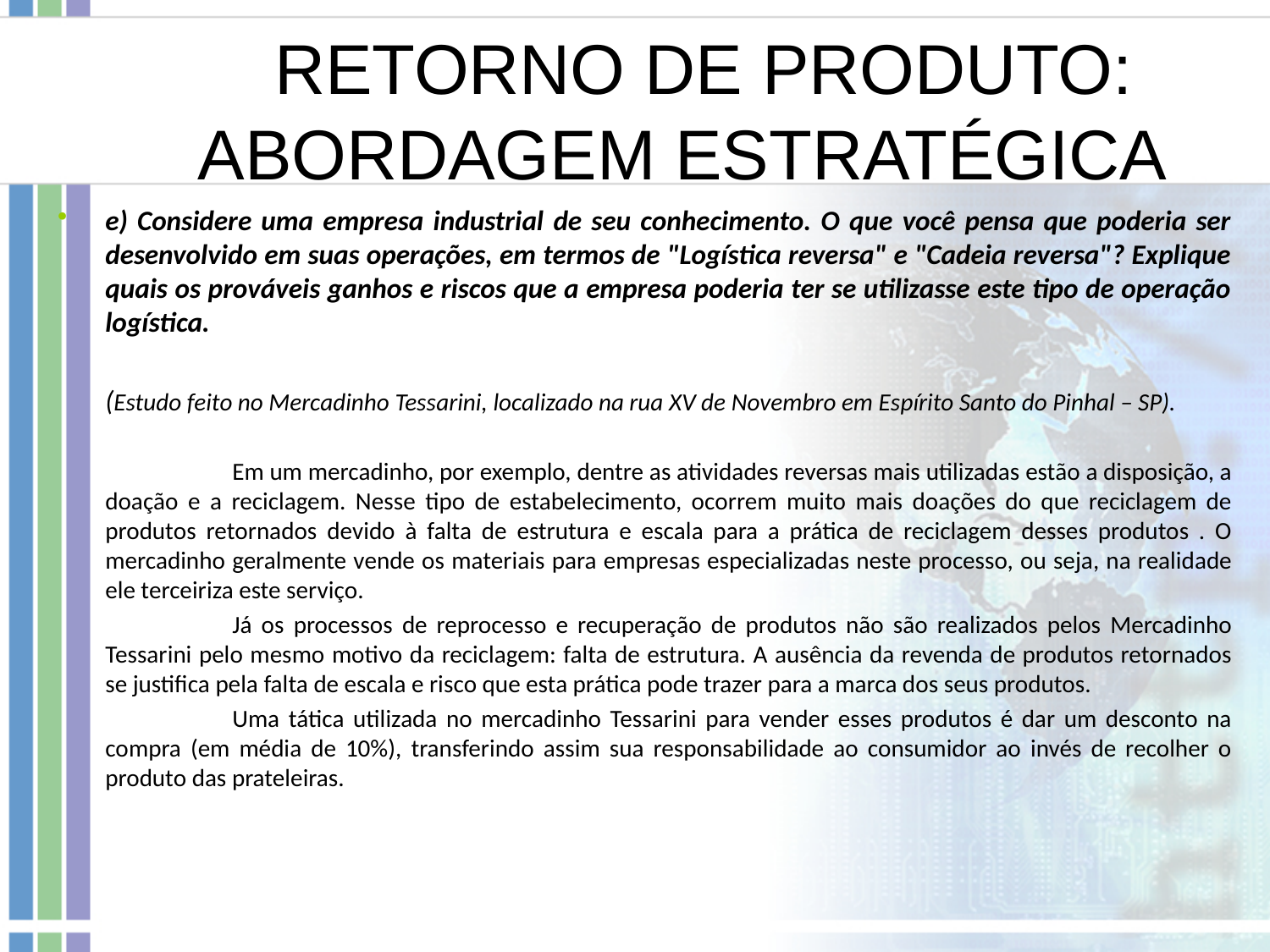

# RETORNO DE PRODUTO: ABORDAGEM ESTRATÉGICA
e) Considere uma empresa industrial de seu conhecimento. O que você pensa que poderia ser desenvolvido em suas operações, em termos de "Logística reversa" e "Cadeia reversa"? Explique quais os prováveis ganhos e riscos que a empresa poderia ter se utilizasse este tipo de operação logística.

	(Estudo feito no Mercadinho Tessarini, localizado na rua XV de Novembro em Espírito Santo do Pinhal – SP).

		Em um mercadinho, por exemplo, dentre as atividades reversas mais utilizadas estão a disposição, a doação e a reciclagem. Nesse tipo de estabelecimento, ocorrem muito mais doações do que reciclagem de produtos retornados devido à falta de estrutura e escala para a prática de reciclagem desses produtos . O mercadinho geralmente vende os materiais para empresas especializadas neste processo, ou seja, na realidade ele terceiriza este serviço.
		Já os processos de reprocesso e recuperação de produtos não são realizados pelos Mercadinho Tessarini pelo mesmo motivo da reciclagem: falta de estrutura. A ausência da revenda de produtos retornados se justifica pela falta de escala e risco que esta prática pode trazer para a marca dos seus produtos.
		Uma tática utilizada no mercadinho Tessarini para vender esses produtos é dar um desconto na compra (em média de 10%), transferindo assim sua responsabilidade ao consumidor ao invés de recolher o produto das prateleiras.